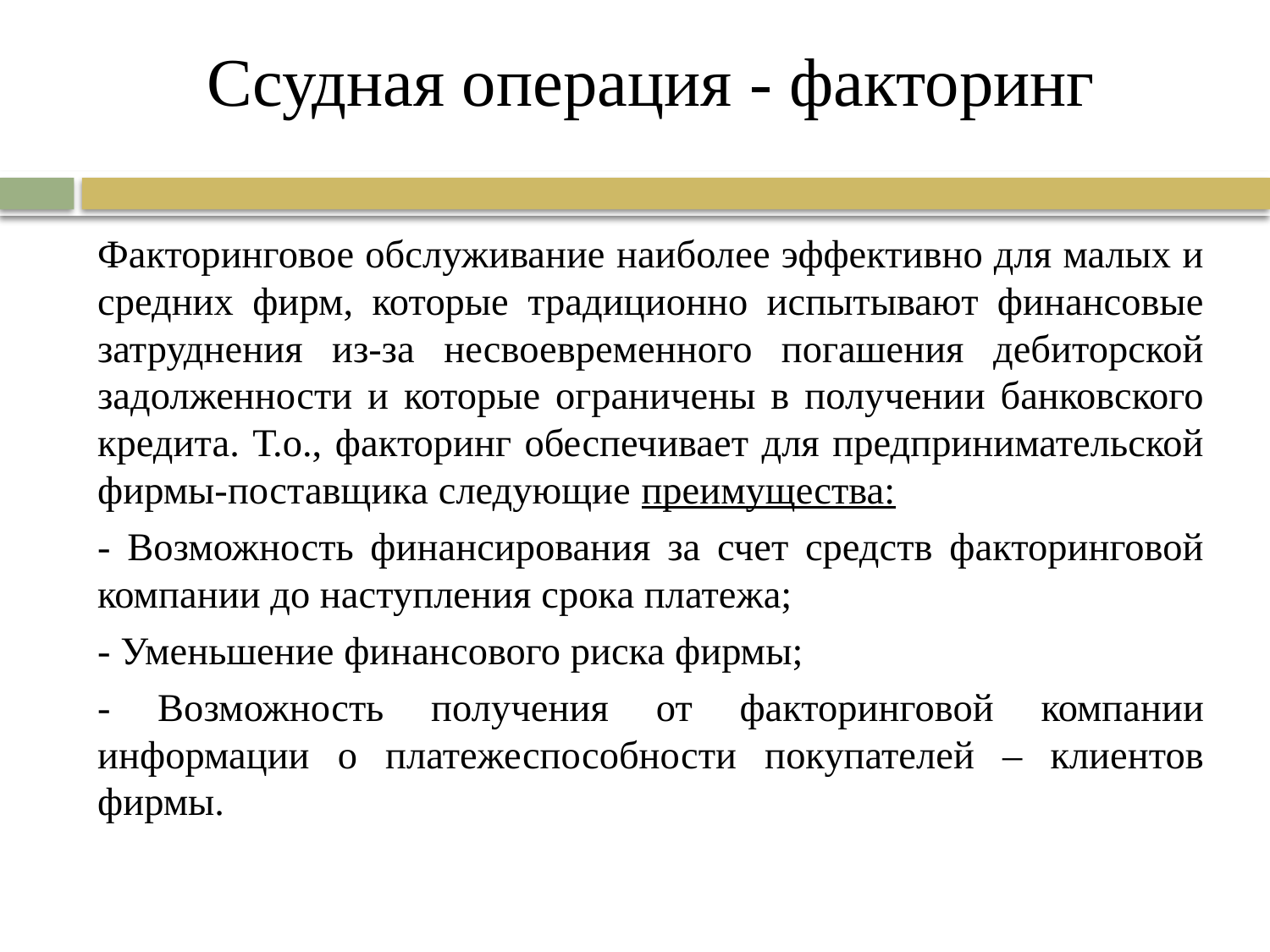

# Ссудная операция - факторинг
Факторинговое обслуживание наиболее эффективно для малых и средних фирм, которые традиционно испытывают финансовые затруднения из-за несвоевременного погашения дебиторской задолженности и которые ограничены в получении банковского кредита. Т.о., факторинг обеспечивает для предпринимательской фирмы-поставщика следующие преимущества:
- Возможность финансирования за счет средств факторинговой компании до наступления срока платежа;
- Уменьшение финансового риска фирмы;
- Возможность получения от факторинговой компании информации о платежеспособности покупателей – клиентов фирмы.